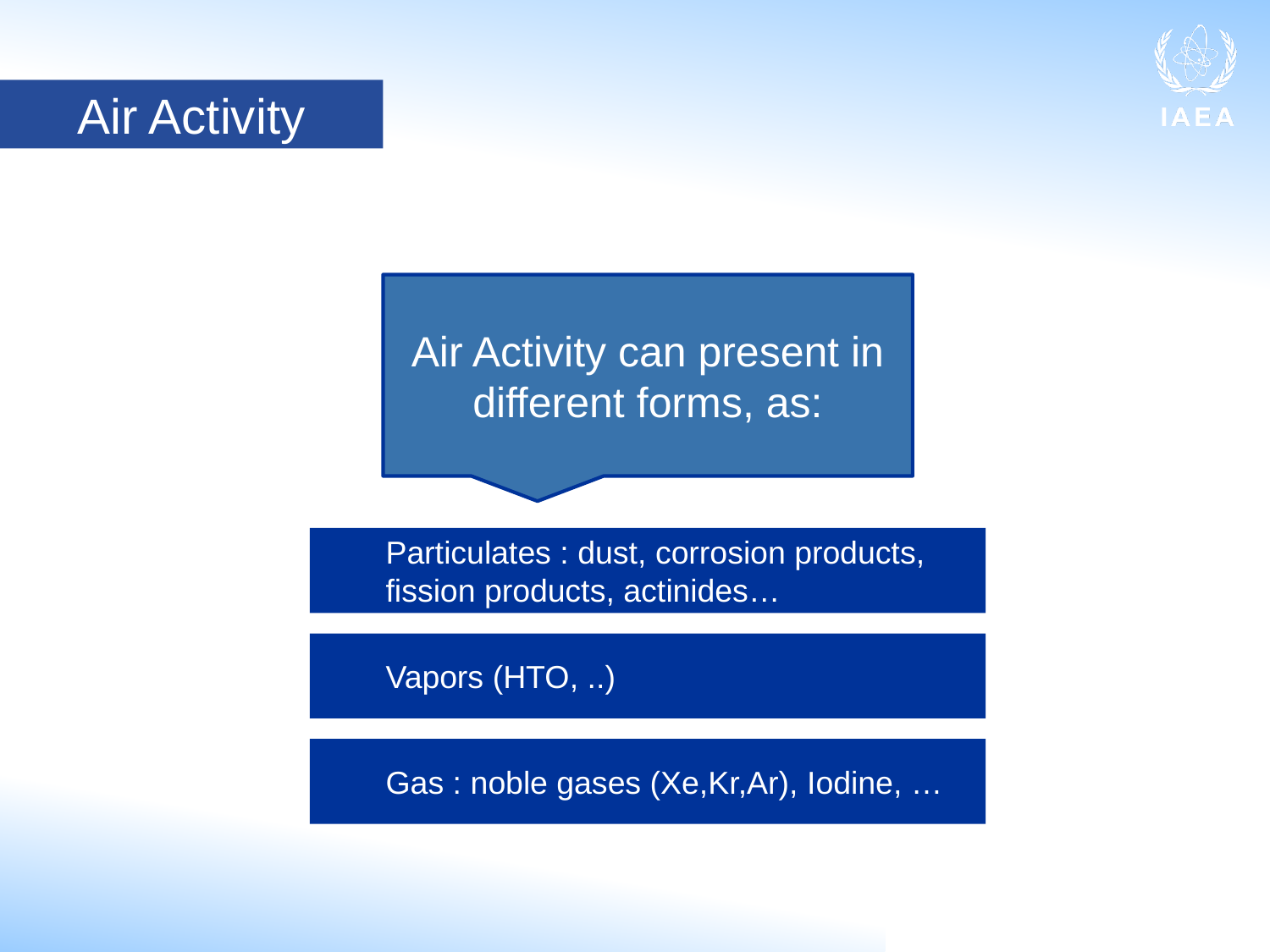

Air Activity
Air Activity can present in different forms, as:
Particulates : dust, corrosion products, fission products, actinides…
Vapors (HTO, ..)
Gas : noble gases (Xe,Kr,Ar), Iodine, …